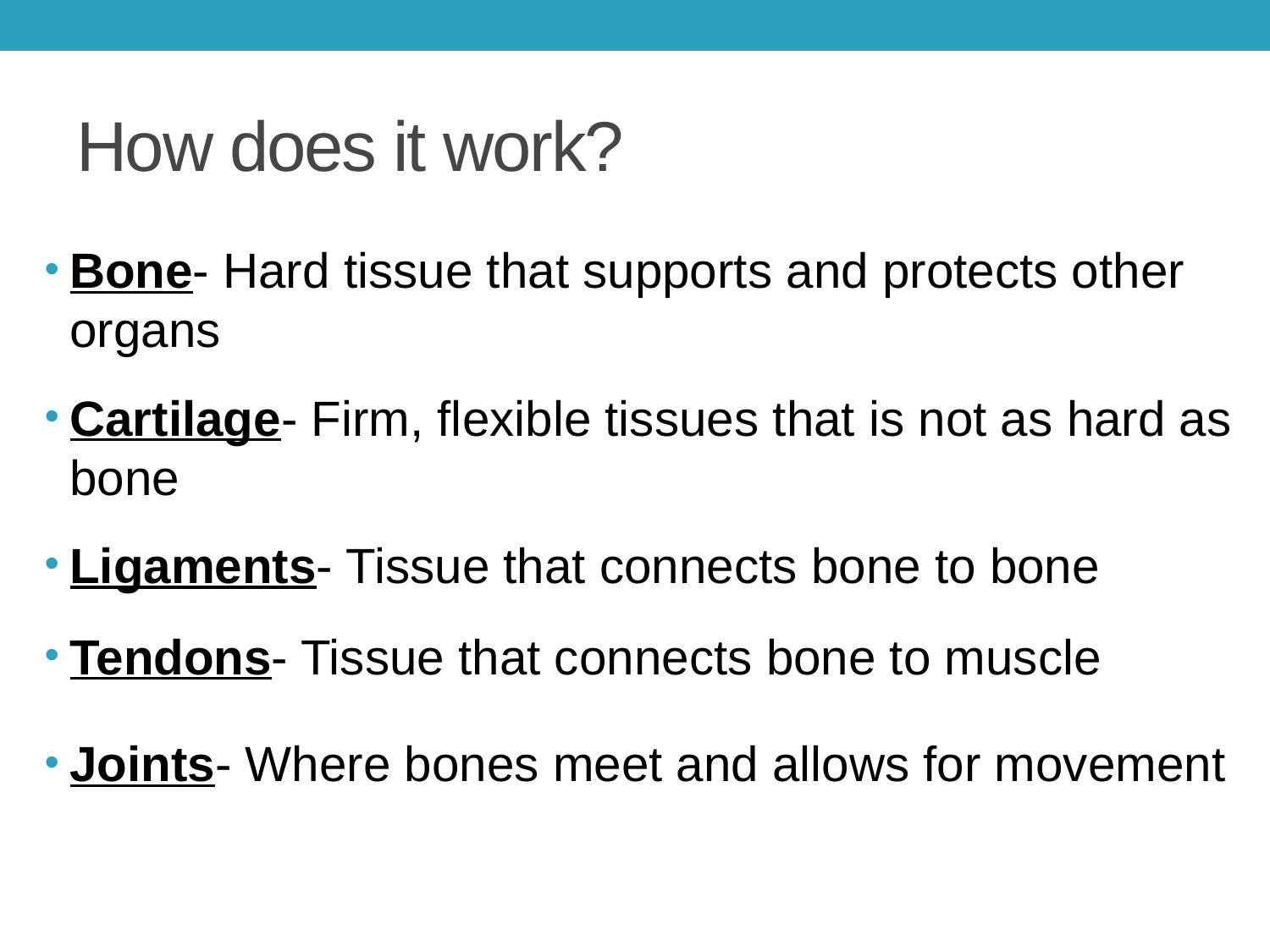

# How does it work?
Bone- Hard tissue that supports and protects other organs
Cartilage- Firm, flexible tissues that is not as hard as bone
Ligaments- Tissue that connects bone to bone

Tendons- Tissue that connects bone to muscle
Joints- Where bones meet and allows for movement